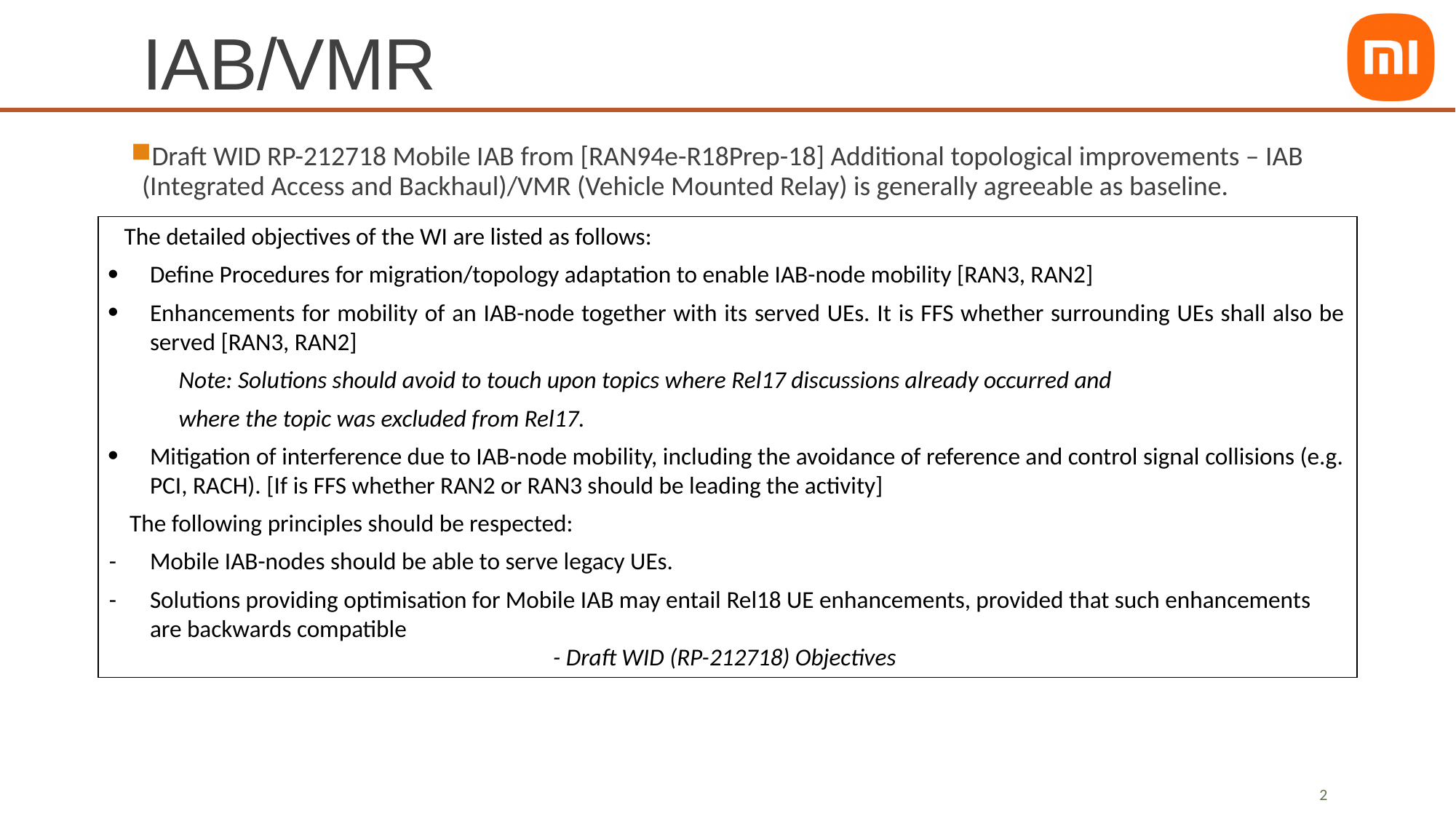

# IAB/VMR
Draft WID RP-212718 Mobile IAB from [RAN94e-R18Prep-18] Additional topological improvements – IAB (Integrated Access and Backhaul)/VMR (Vehicle Mounted Relay) is generally agreeable as baseline.

| The detailed objectives of the WI are listed as follows: Define Procedures for migration/topology adaptation to enable IAB-node mobility [RAN3, RAN2] Enhancements for mobility of an IAB-node together with its served UEs. It is FFS whether surrounding UEs shall also be served [RAN3, RAN2] Note: Solutions should avoid to touch upon topics where Rel17 discussions already occurred and where the topic was excluded from Rel17. Mitigation of interference due to IAB-node mobility, including the avoidance of reference and control signal collisions (e.g. PCI, RACH). [If is FFS whether RAN2 or RAN3 should be leading the activity]  The following principles should be respected: Mobile IAB-nodes should be able to serve legacy UEs. Solutions providing optimisation for Mobile IAB may entail Rel18 UE enhancements, provided that such enhancements are backwards compatible - Draft WID (RP-212718) Objectives |
| --- |